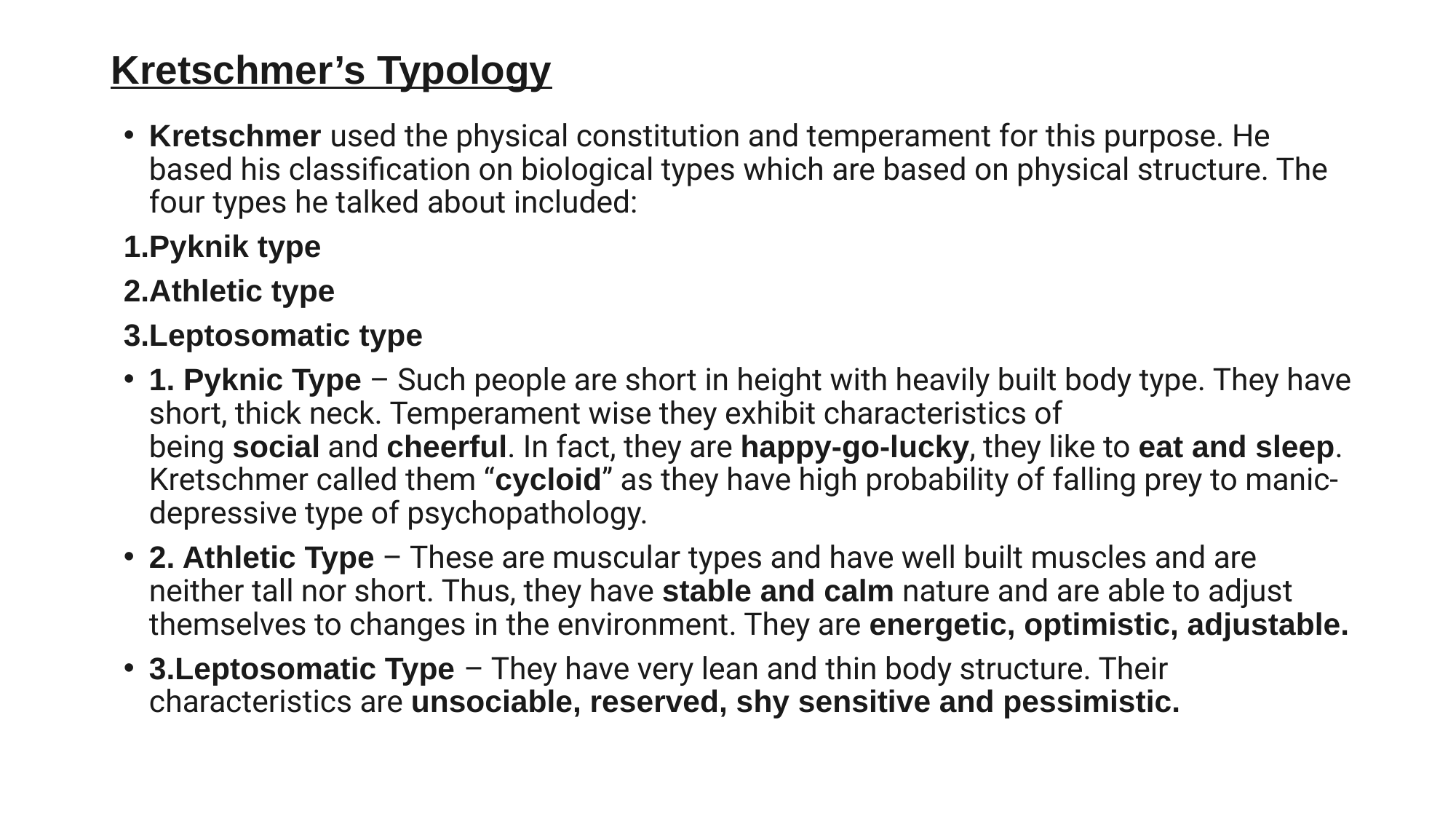

# Kretschmer’s Typology
Kretschmer used the physical constitution and temperament for this purpose. He based his classification on biological types which are based on physical structure. The four types he talked about included:
Pyknik type
Athletic type
Leptosomatic type
1. Pyknic Type – Such people are short in height with heavily built body type. They have short, thick neck. Temperament wise they exhibit characteristics of being social and cheerful. In fact, they are happy-go-lucky, they like to eat and sleep. Kretschmer called them “cycloid” as they have high probability of falling prey to manic-depressive type of psychopathology.
2. Athletic Type – These are muscular types and have well built muscles and are neither tall nor short. Thus, they have stable and calm nature and are able to adjust themselves to changes in the environment. They are energetic, optimistic, adjustable.
3.Leptosomatic Type – They have very lean and thin body structure. Their characteristics are unsociable, reserved, shy sensitive and pessimistic.